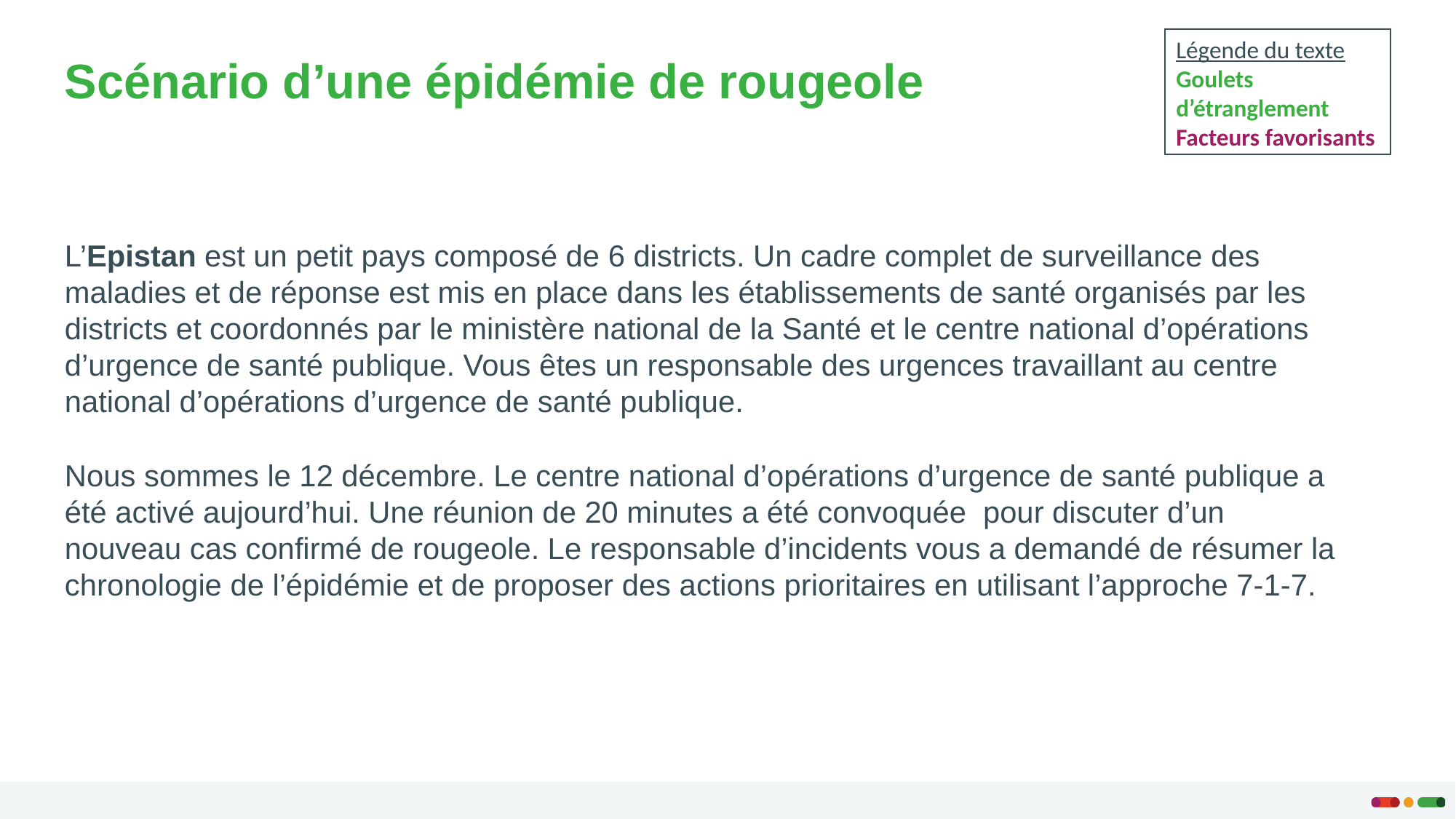

Légende du texte
Goulets d’étranglement
Facteurs favorisants
# Scénario d’une épidémie de rougeole
L’Epistan est un petit pays composé de 6 districts. Un cadre complet de surveillance des maladies et de réponse est mis en place dans les établissements de santé organisés par les districts et coordonnés par le ministère national de la Santé et le centre national d’opérations d’urgence de santé publique. Vous êtes un responsable des urgences travaillant au centre national d’opérations d’urgence de santé publique.
Nous sommes le 12 décembre. Le centre national d’opérations d’urgence de santé publique a été activé aujourd’hui. Une réunion de 20 minutes a été convoquée  pour discuter d’un nouveau cas confirmé de rougeole. Le responsable d’incidents vous a demandé de résumer la chronologie de l’épidémie et de proposer des actions prioritaires en utilisant l’approche 7-1-7.